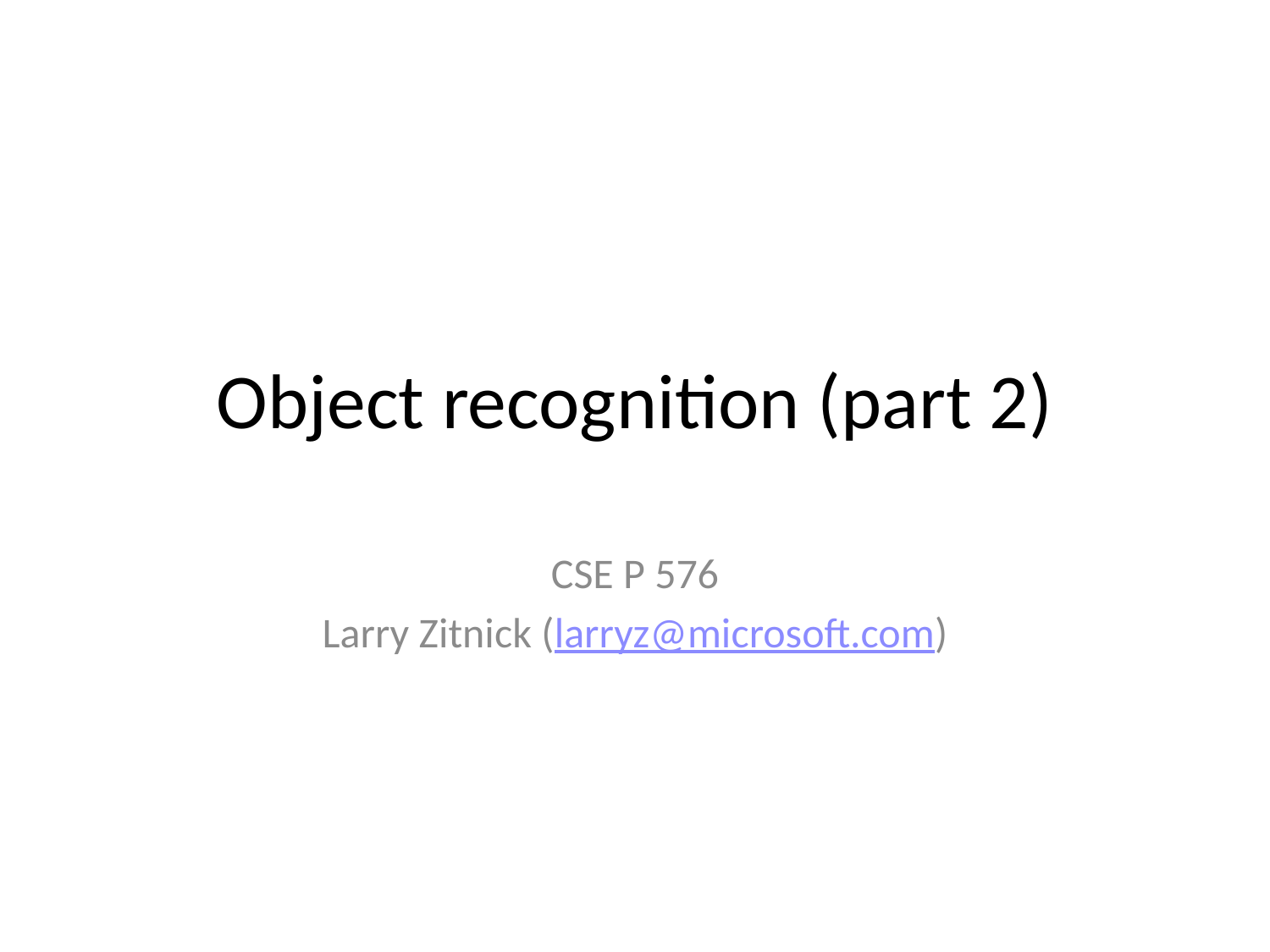

# Object recognition (part 2)
CSE P 576
Larry Zitnick (larryz@microsoft.com)